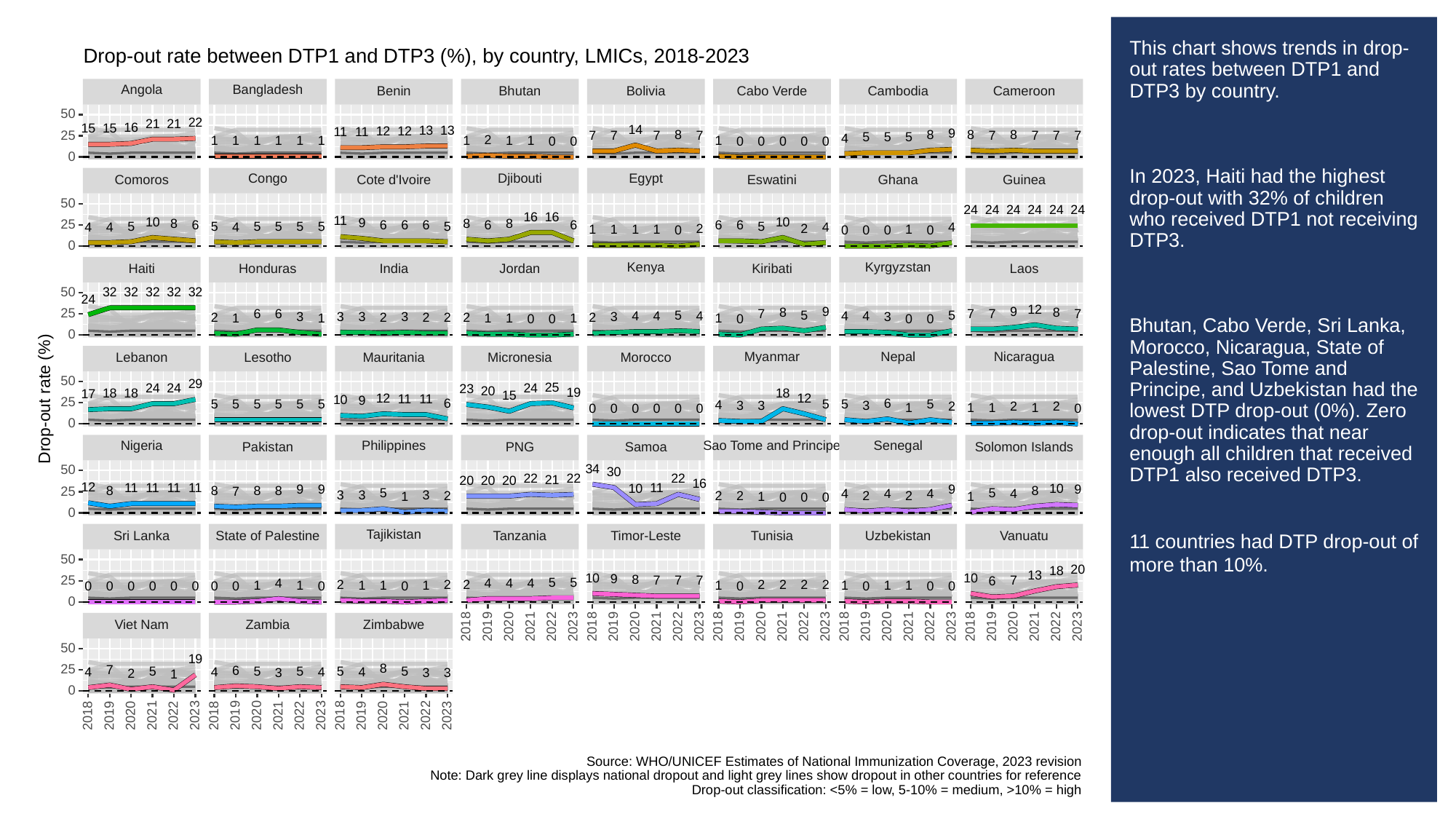

# This chart shows trends in drop-out rates between DTP1 and DTP3 by country.

In 2023, Haiti had the highest drop-out with 32% of children who received DTP1 not receiving DTP3.

Bhutan, Cabo Verde, Sri Lanka, Morocco, Nicaragua, State of Palestine, Sao Tome and Principe, and Uzbekistan had the lowest DTP drop-out (0%). Zero drop-out indicates that near enough all children that received DTP1 also received DTP3.

11 countries had DTP drop-out of more than 10%.

Drop-out rate between DTP1 and DTP3 (%), by country, LMICs, 2018-2023

Angola
Bangladesh
Cabo Verde
Cambodia
Cameroon
Benin
Bhutan
Bolivia

50

22
21
21
16
15
15

14
13
13
12
12

11
11
9

8
8
8
8
25
7
7
7
7
7
7
7
7

5
5
5
4

2

1
1
1
1
1
1
1
1
1
1
0
0
0
0
0
0
0

0

Congo
Djibouti
Egypt
Comoros
Cote d'Ivoire
Ghana
Guinea
Eswatini

50

24
24
24
24
24
24
16
16

11
10
10
9

8
8
8
25
6
6
6
6
6
6
6
6

5
5
5
5
5
5
5
5
4
4
4
4
4

2
2

1
1
1
1
1
0
0
0
0
0

0

Kenya
Kyrgyzstan
Jordan
Haiti
Honduras
India
Kiribati
Laos

50
32
32
32
32
32

24

12

9
9

8
8
25
7
7
7
7
6
6

5
5
5
4
4
4
4
4
3
3
3
3
3
3

2
2
2
2
2
2

1
1
1
1
1
1
0
0
0
0
0

0

Myanmar
Nicaragua
Nepal
Lebanon
Lesotho
Mauritania
Micronesia
Morocco

50
29

25
24
24
24
23
20
19
18
18
18
17
Drop-out rate (%)
15

12
12

11
11
10
9

25
6
6

5
5
5
5
5
5
5
5
5
4
3
3
3

2
2
2

1
1
1
1
0
0
0
0
0
0
0

0

Senegal
Sao Tome and Principe
Nigeria
Philippines
PNG
Samoa
Solomon Islands
Pakistan

34
50
30

22
22
22
21
20
20
20
16

12

11
11
11
11
11
10
10
9
9
9
9

8
8
8
8
8
25
7

5
5
4
4
4
4
3
3
3

2
2
2
2
2

1
1
1
0
0
0

0

Tajikistan
Sri Lanka
State of Palestine
Uzbekistan
Tanzania
Timor-Leste
Tunisia
Vanuatu

50

20
18

13

10
10
9

8
25
7
7
7
7
6

5
5
4
4
4
4

2
2
2
2
2
2
2

1
1
1
1
1
1
1
1
1
0
0
0
0
0
0
0
0
0
0
0
0
0
0

0

Viet Nam
Zambia
Zimbabwe
2023
2023
2023
2023
2023
2018
2019
2020
2021
2022
2018
2019
2020
2021
2022
2018
2019
2020
2021
2022
2018
2019
2020
2021
2022
2018
2019
2020
2021
2022

50

19

8
25
7
6

5
5
5
5
5
4
4
4
4
3
3
3

2

1

0

2023
2023
2023
2018
2019
2020
2021
2022
2018
2019
2020
2021
2022
2018
2019
2020
2021
2022
Source: WHO/UNICEF Estimates of National Immunization Coverage, 2023 revision
Note: Dark grey line displays national dropout and light grey lines show dropout in other countries for reference
Drop-out classification: <5% = low, 5-10% = medium, >10% = high